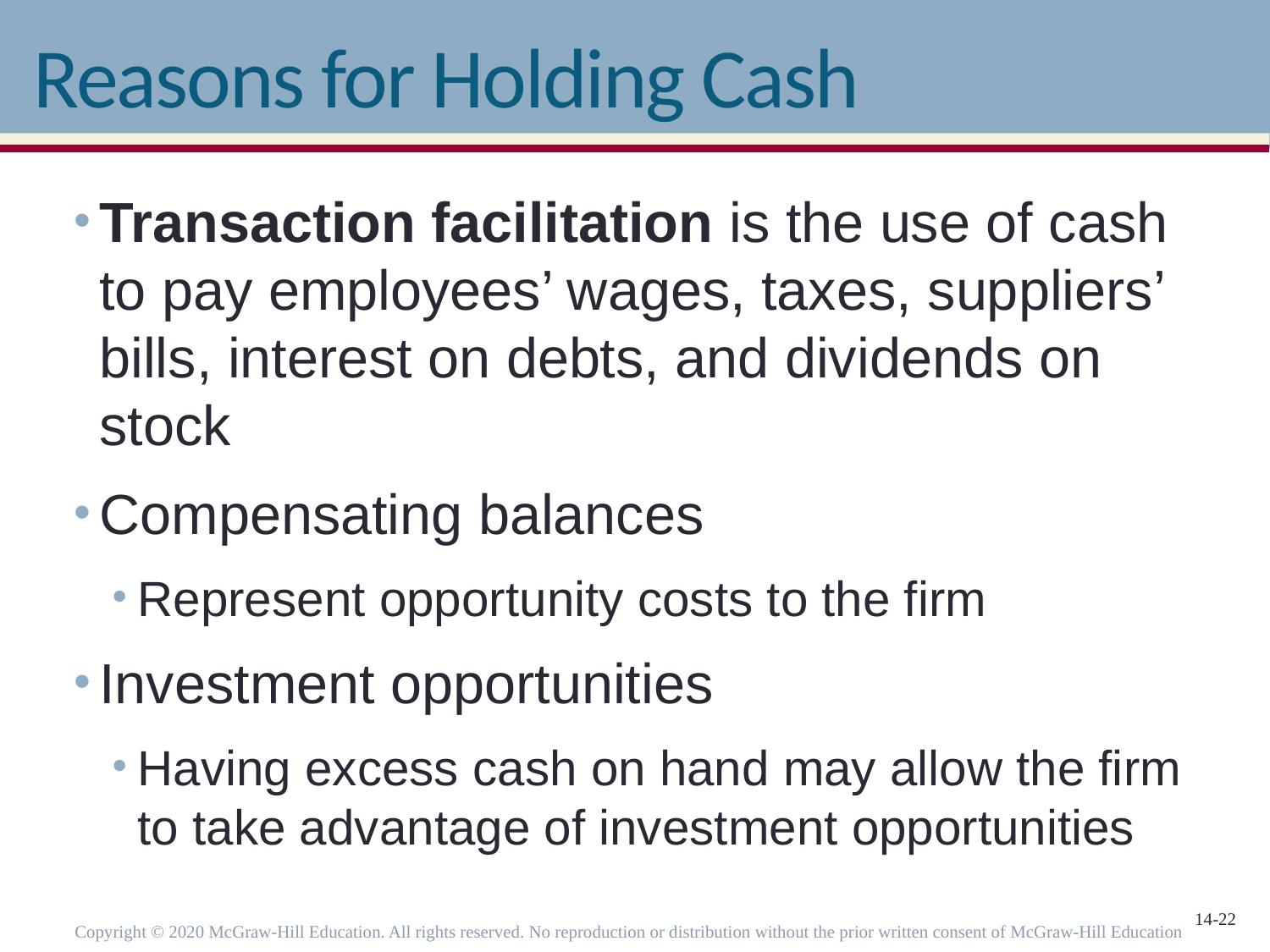

# Reasons for Holding Cash
Transaction facilitation is the use of cash to pay employees’ wages, taxes, suppliers’ bills, interest on debts, and dividends on stock
Compensating balances
Represent opportunity costs to the firm
Investment opportunities
Having excess cash on hand may allow the firm to take advantage of investment opportunities
Copyright © 2020 McGraw-Hill Education. All rights reserved. No reproduction or distribution without the prior written consent of McGraw-Hill Education